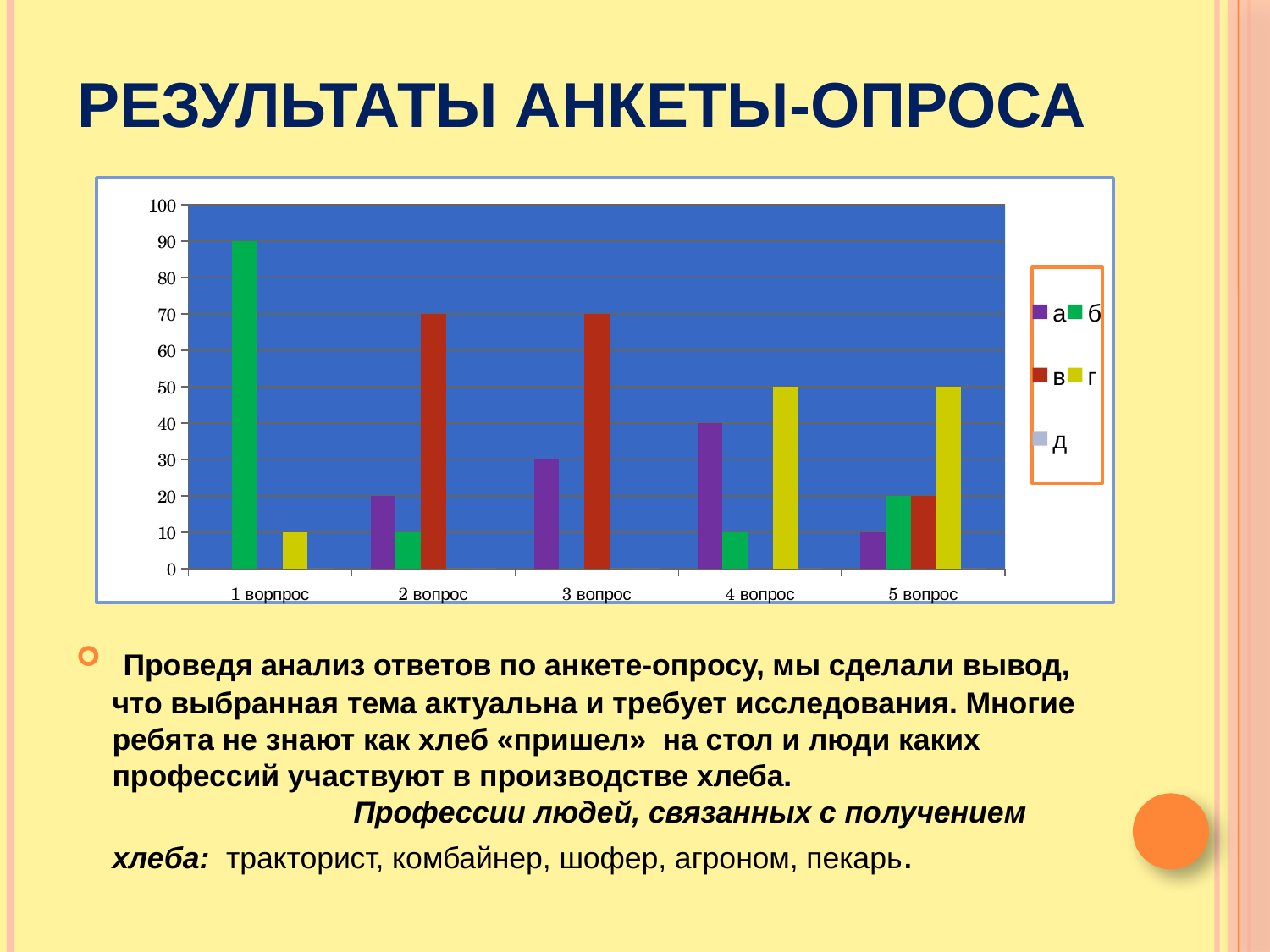

# Результаты анкеты-опроса

### Chart

| Category | а | б | в | г | д |
|---|---|---|---|---|---|
| 1 ворпрос | 0.0 | 90.0 | 0.0 | 10.0 | 0.0 |
| 2 вопрос | 20.0 | 10.0 | 70.0 | 0.0 | 0.0 |
| 3 вопрос | 30.0 | 0.0 | 70.0 | 0.0 | 0.0 |
| 4 вопрос | 40.0 | 10.0 | 0.0 | 50.0 | 0.0 |
| 5 вопрос | 10.0 | 20.0 | 20.0 | 50.0 | 0.0 |

 Проведя анализ ответов по анкете-опросу, мы сделали вывод, что выбранная тема актуальна и требует исследования. Многие ребята не знают как хлеб «пришел»  на стол и люди каких профессий участвуют в производстве хлеба.                                                                	Профессии людей, связанных с получением хлеба:  тракторист, комбайнер, шофер, агроном, пекарь.